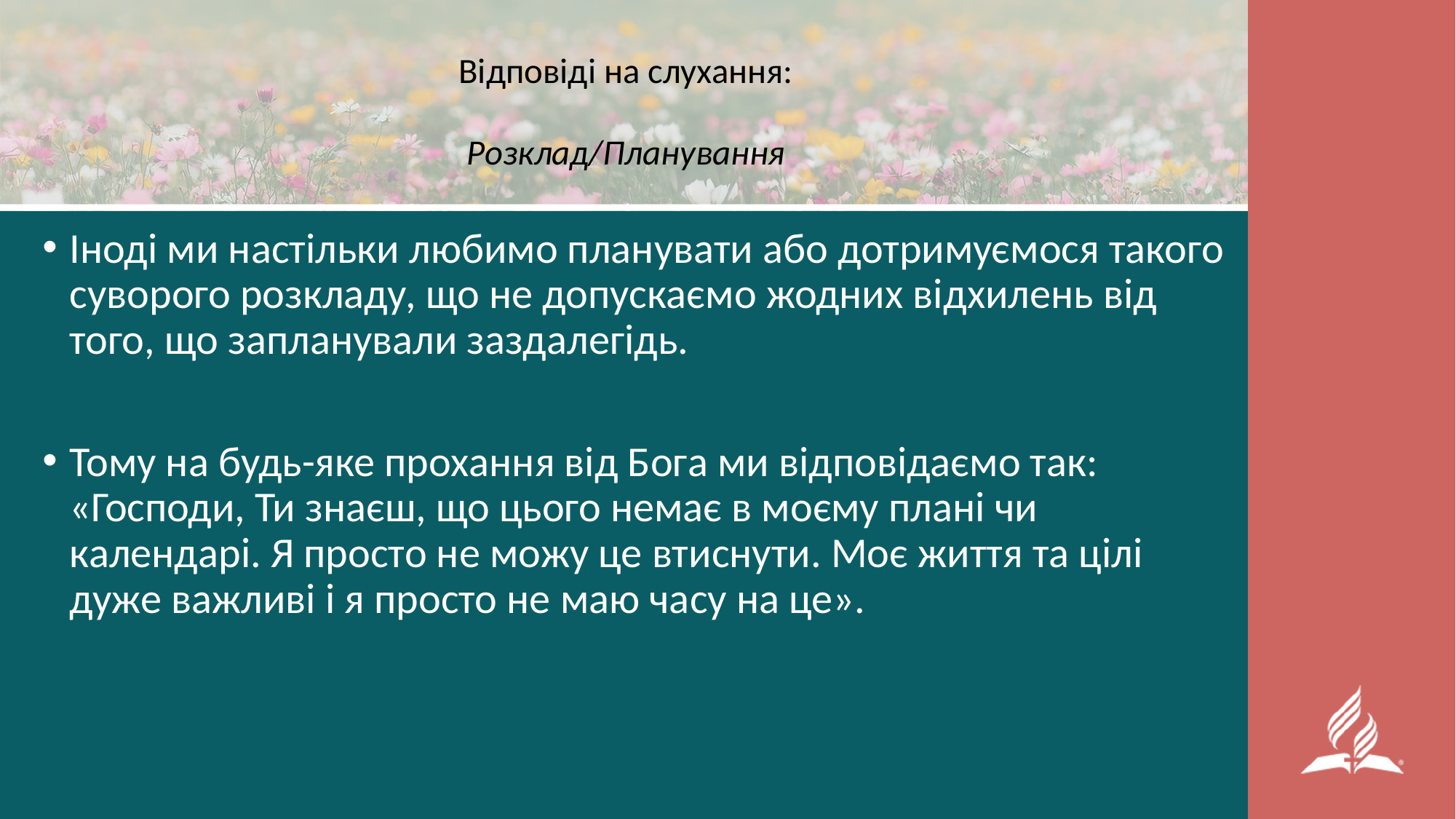

Відповіді на слухання:
Розклад/Планування
Іноді ми настільки любимо планувати або дотримуємося такого суворого розкладу, що не допускаємо жодних відхилень від того, що запланували заздалегідь.

Тому на будь-яке прохання від Бога ми відповідаємо так: «Господи, Ти знаєш, що цього немає в моєму плані чи календарі. Я просто не можу це втиснути. Моє життя та цілі дуже важливі і я просто не маю часу на це».